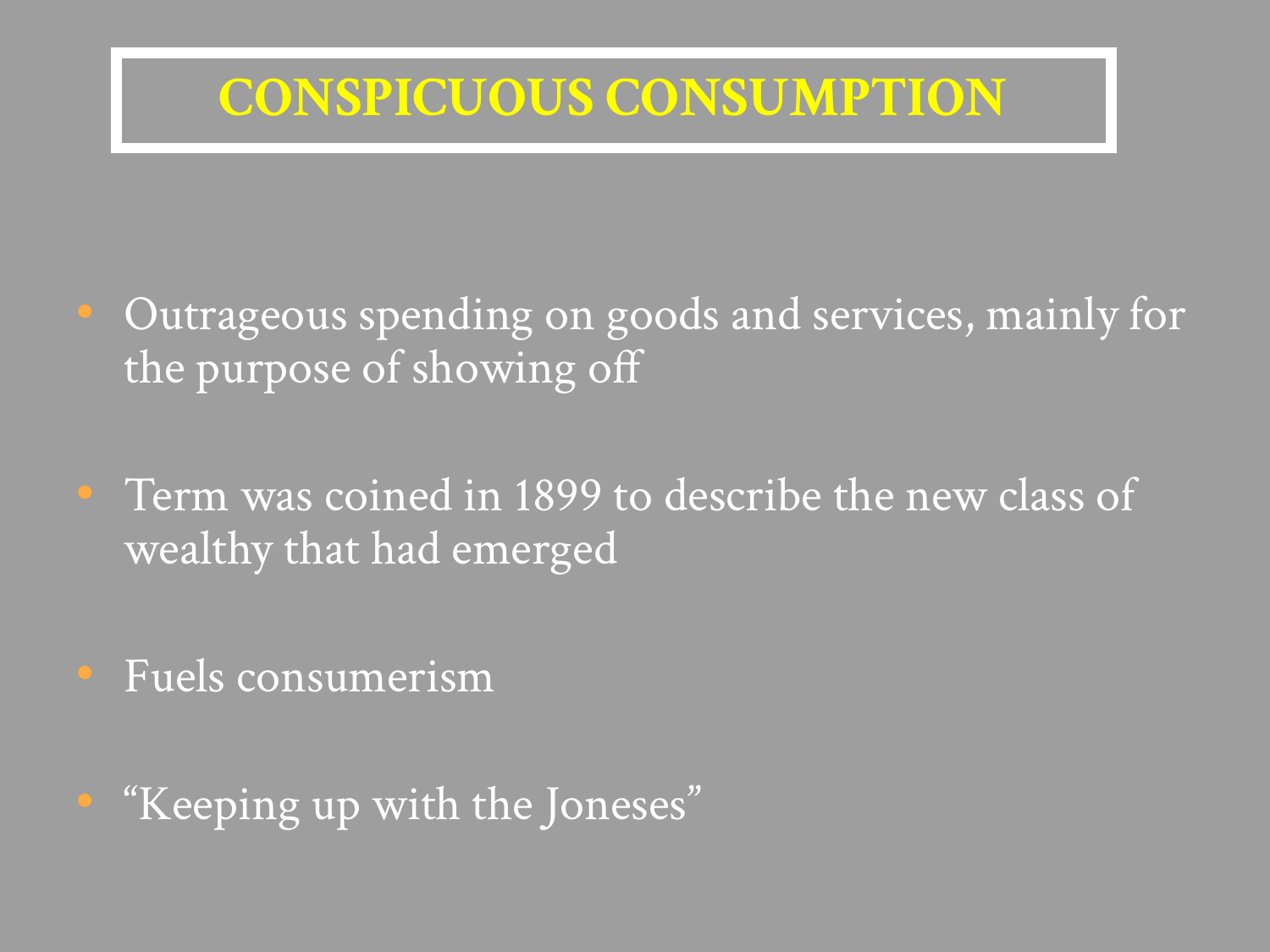

# CONSPICUOUS CONSUMPTION
Outrageous spending on goods and services, mainly for the purpose of showing off

Term was coined in 1899 to describe the new class of wealthy that had emerged

Fuels consumerism

“Keeping up with the Joneses”